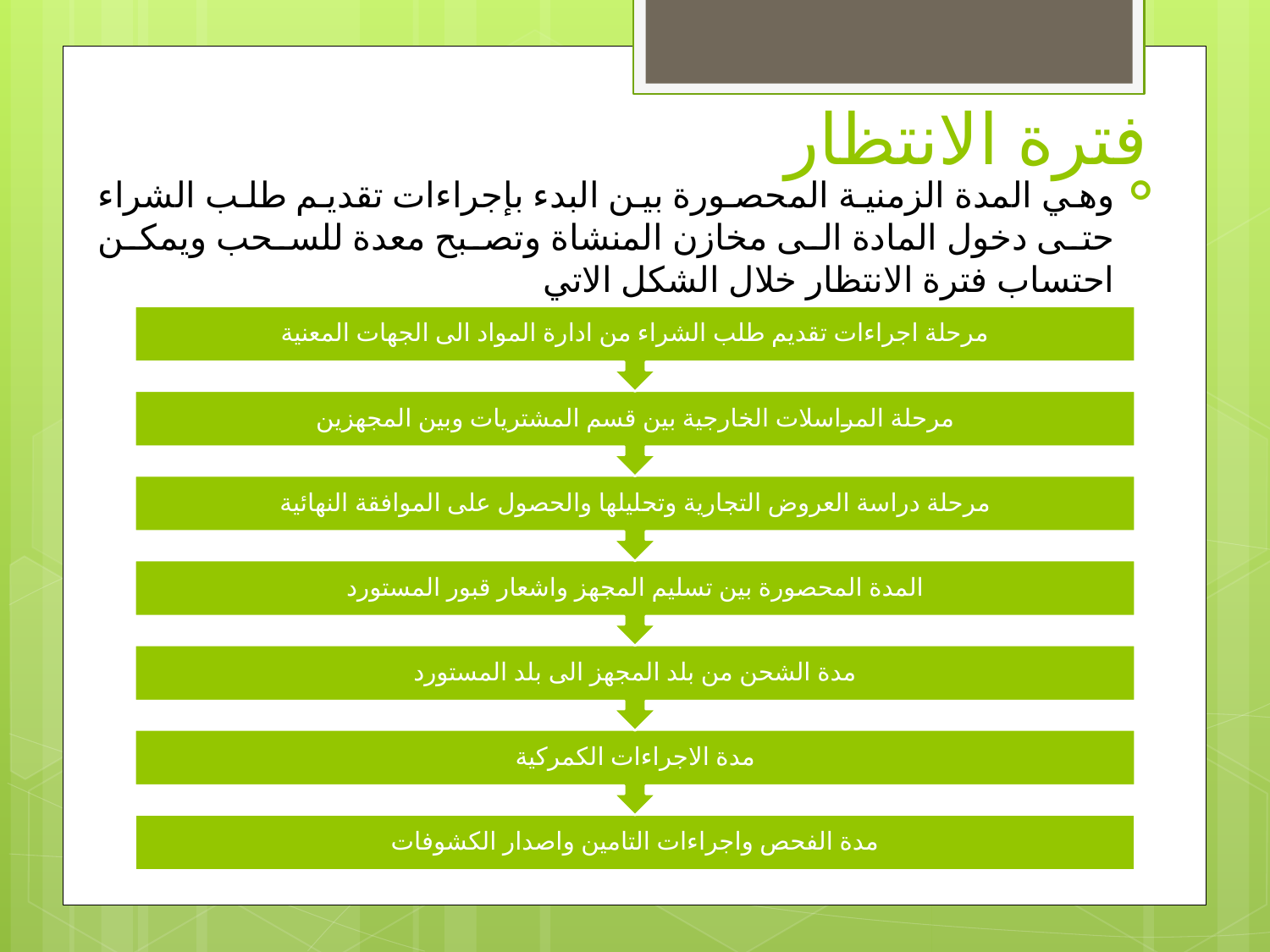

# فترة الانتظار
وهي المدة الزمنية المحصورة بين البدء بإجراءات تقديم طلب الشراء حتى دخول المادة الى مخازن المنشاة وتصبح معدة للسحب ويمكن احتساب فترة الانتظار خلال الشكل الاتي
مدة الفحص واجراءات التامين واصدار الكشوفات
مدة الاجراءات الكمركية
مدة الشحن من بلد المجهز الى بلد المستورد
المدة المحصورة بين تسليم المجهز واشعار قبور المستورد
مرحلة دراسة العروض التجارية وتحليلها والحصول على الموافقة النهائية
مرحلة المراسلات الخارجية بين قسم المشتريات وبين المجهزين
مرحلة اجراءات تقديم طلب الشراء من ادارة المواد الى الجهات المعنية